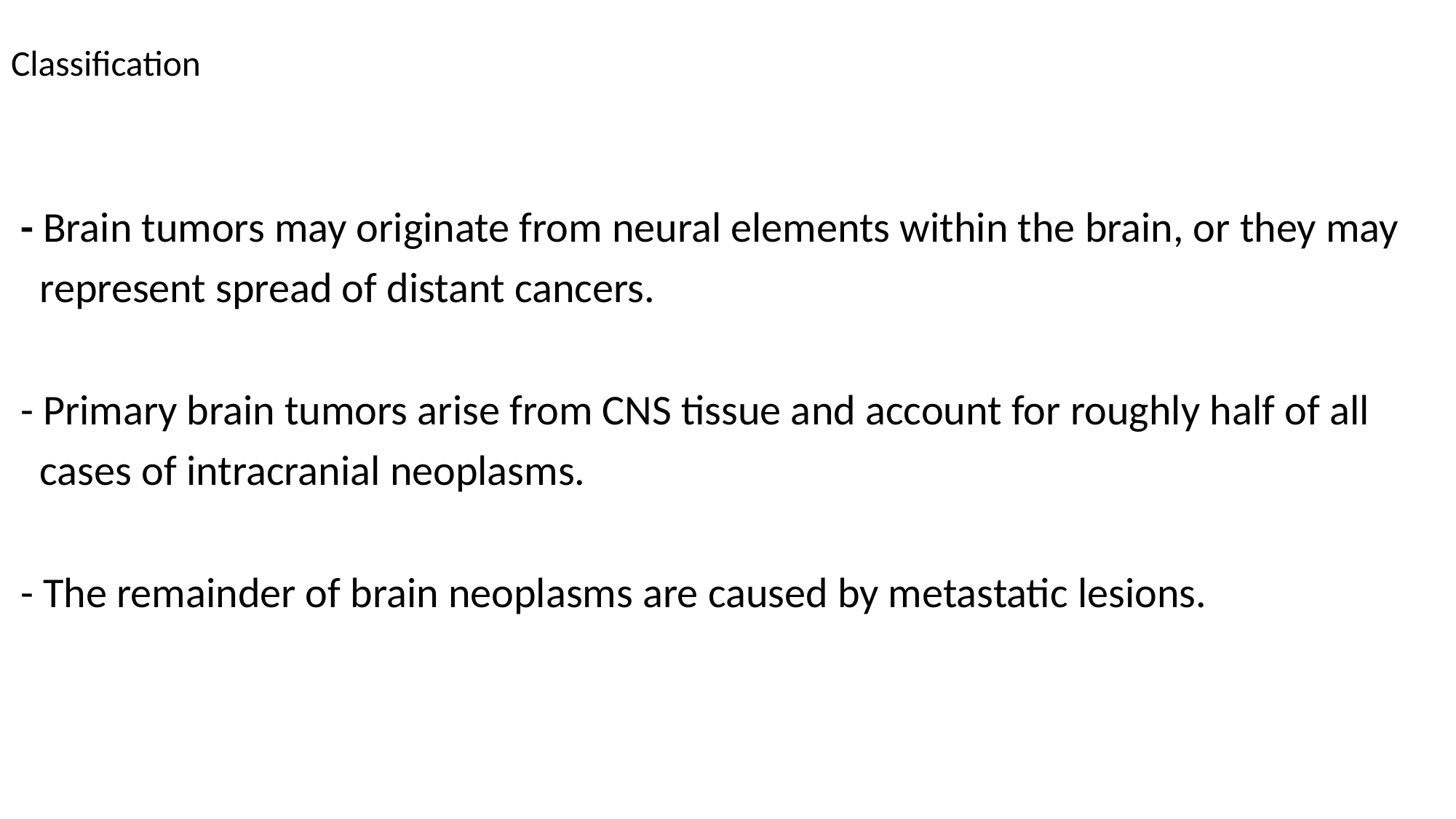

# Classification

 - Brain tumors may originate from neural elements within the brain, or they may
   represent spread of distant cancers.

 - Primary brain tumors arise from CNS tissue and account for roughly half of all
   cases of intracranial neoplasms.

 - The remainder of brain neoplasms are caused by metastatic lesions.